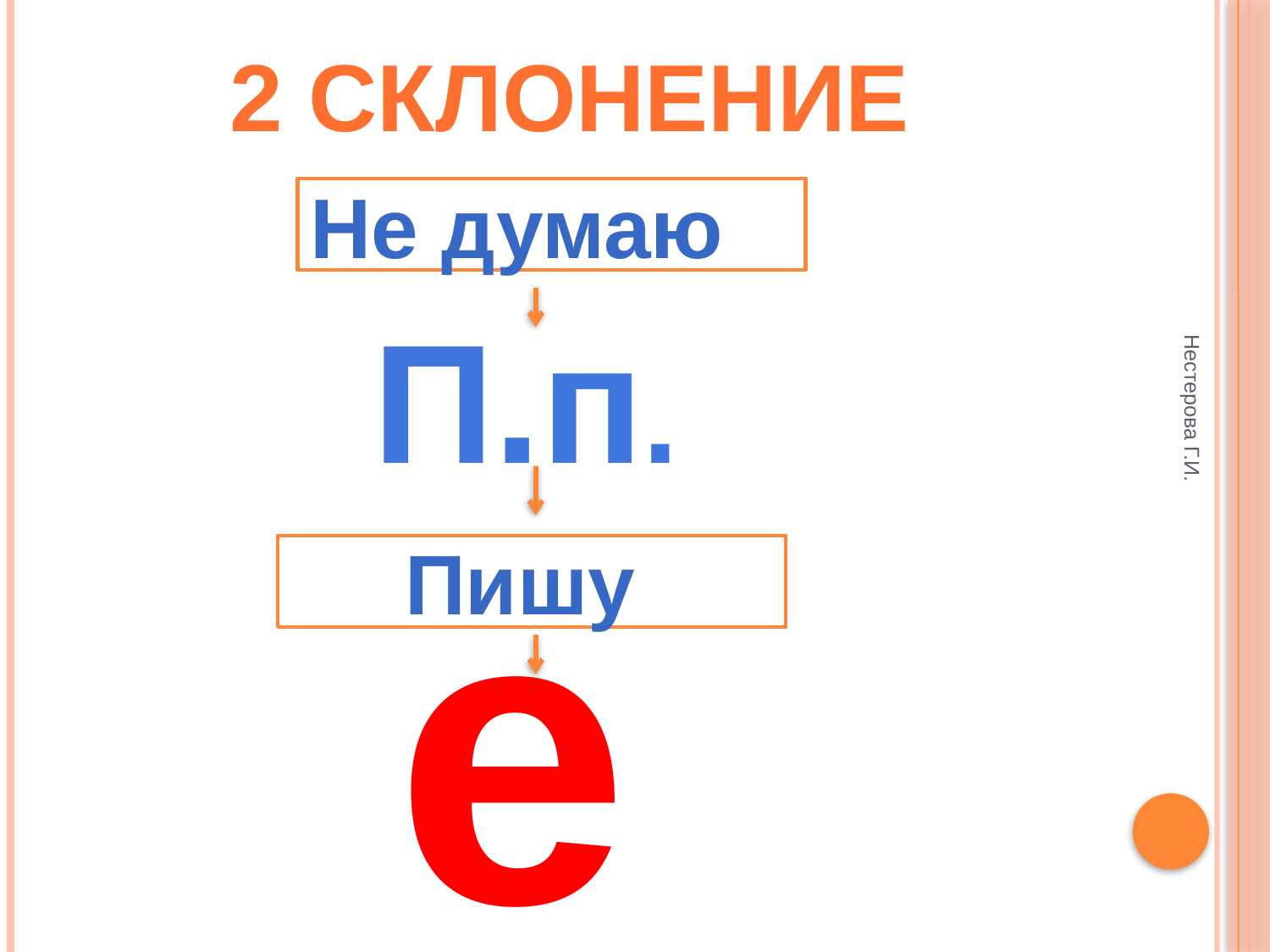

2 склонение
Не думаю
П.п.
е
Нестерова Г.И.
Пишу